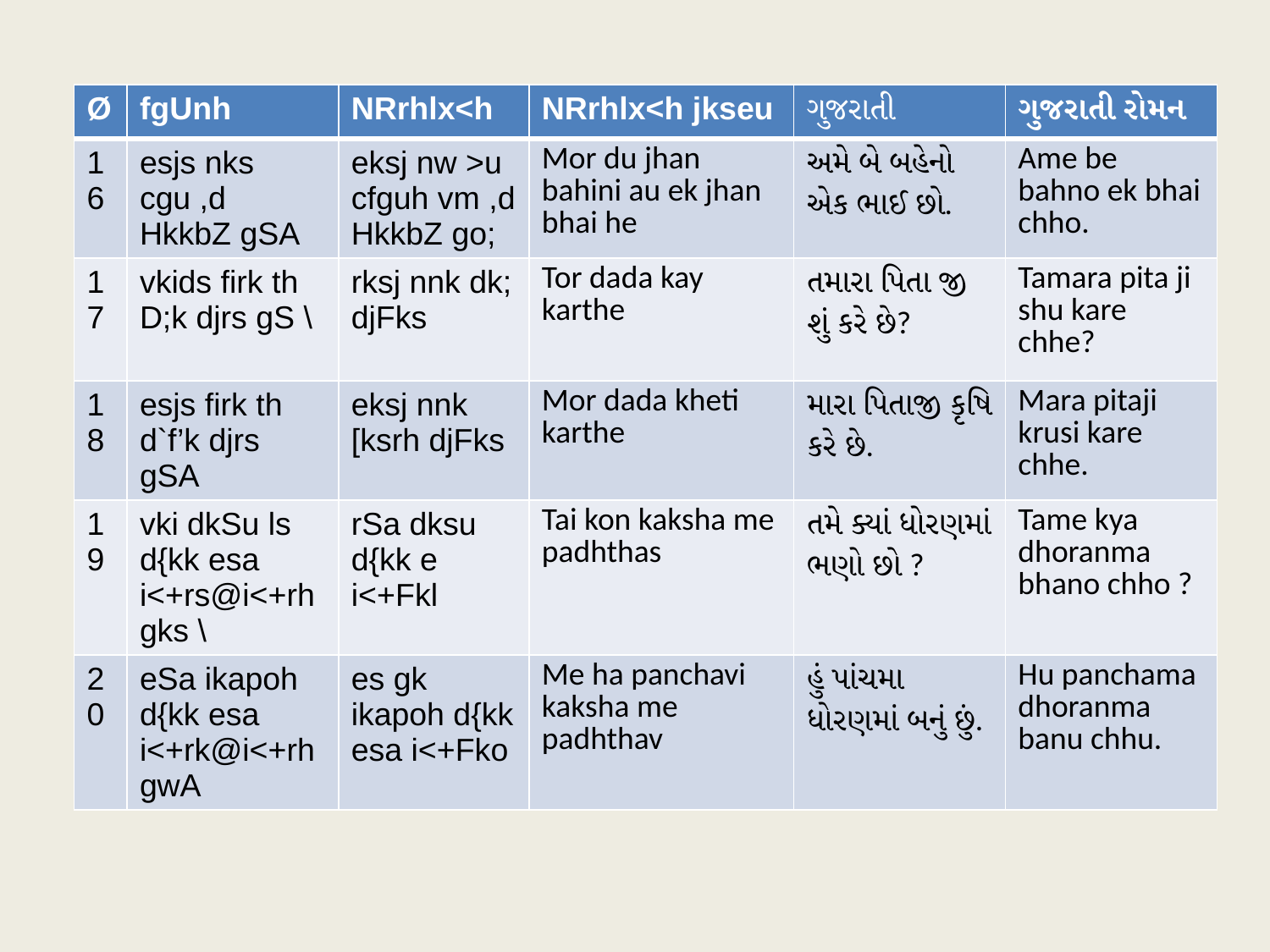

#
| Ø | fgUnh | NRrhlx<h | NRrhlx<h jkseu | ગુજરાતી | ગુજરાતી રોમન |
| --- | --- | --- | --- | --- | --- |
| 16 | esjs nks cgu ,d HkkbZ gSA | eksj nw >u cfguh vm ,d HkkbZ go; | Mor du jhan bahini au ek jhan bhai he | અમે બે બહેનો એક ભાઈ છો. | Ame be bahno ek bhai chho. |
| 17 | vkids firk th D;k djrs gS \ | rksj nnk dk; djFks | Tor dada kay karthe | તમારા પિતા જી શું કરે છે? | Tamara pita ji shu kare chhe? |
| 18 | esjs firk th d`f’k djrs gSA | eksj nnk [ksrh djFks | Mor dada kheti karthe | મારા પિતાજી કૃષિ કરે છે. | Mara pitaji krusi kare chhe. |
| 19 | vki dkSu ls d{kk esa i<+rs@i<+rh gks \ | rSa dksu d{kk e i<+Fkl | Tai kon kaksha me padhthas | તમે ક્યાં ધોરણમાં ભણો છો ? | Tame kya dhoranma bhano chho ? |
| 20 | eSa ikapoh d{kk esa i<+rk@i<+rh gwA | es gk ikapoh d{kk esa i<+Fko | Me ha panchavi kaksha me padhthav | હું પાંચમા ધોરણમાં બનું છું. | Hu panchama dhoranma banu chhu. |